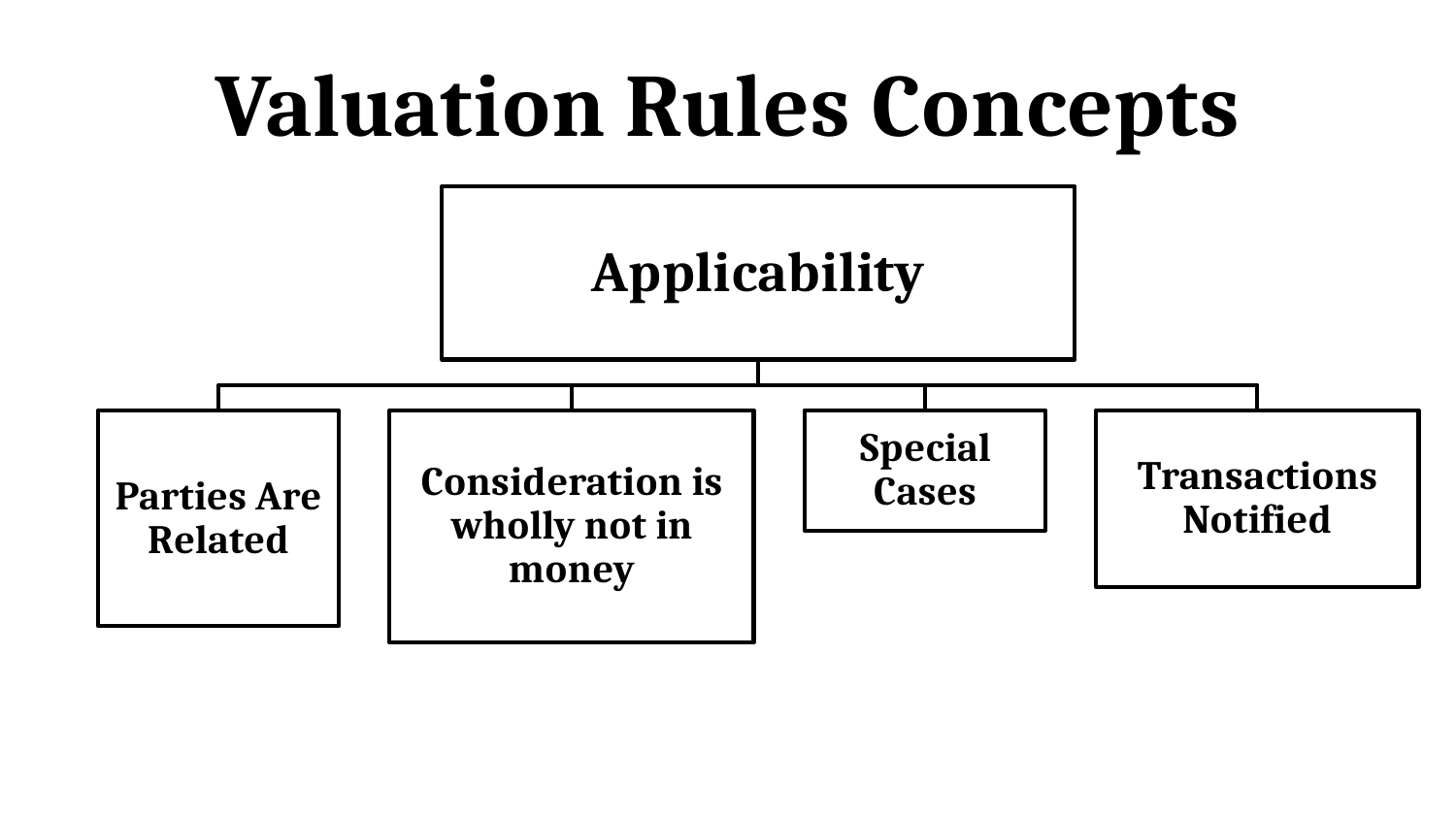

Applicability
Parties Are Related
Consideration is wholly not in money
Special Cases
Transactions Notified
# Valuation Rules Concepts